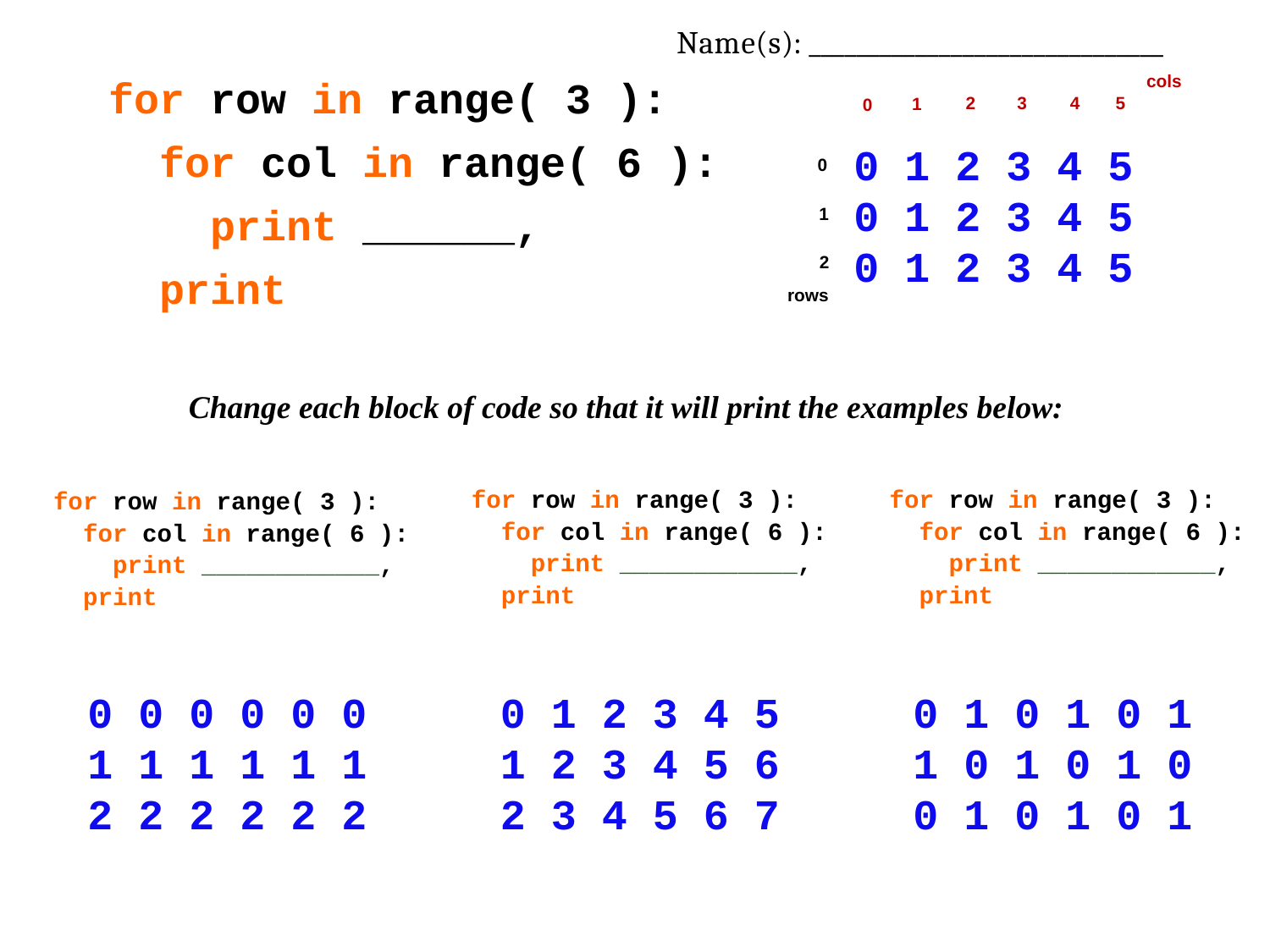

Name(s): ______________________________
cols

  for row in range( 3 ):

    for col in range( 6 ):

      print ______,

    print
2
3
4
5
1
0
0 1 2 3 4 5
0 1 2 3 4 5
0 1 2 3 4 5
0
1
2
rows
Change each block of code so that it will print the examples below:

  for row in range( 3 ):

    for col in range( 6 ):

      print ____________,

    print

  for row in range( 3 ):

    for col in range( 6 ):

      print ____________,

    print

  for row in range( 3 ):

    for col in range( 6 ):

      print ____________,

    print
0 0 0 0 0 0
1 1 1 1 1 1
2 2 2 2 2 2
0 1 2 3 4 5
1 2 3 4 5 6
2 3 4 5 6 7
0 1 0 1 0 1
1 0 1 0 1 0
0 1 0 1 0 1